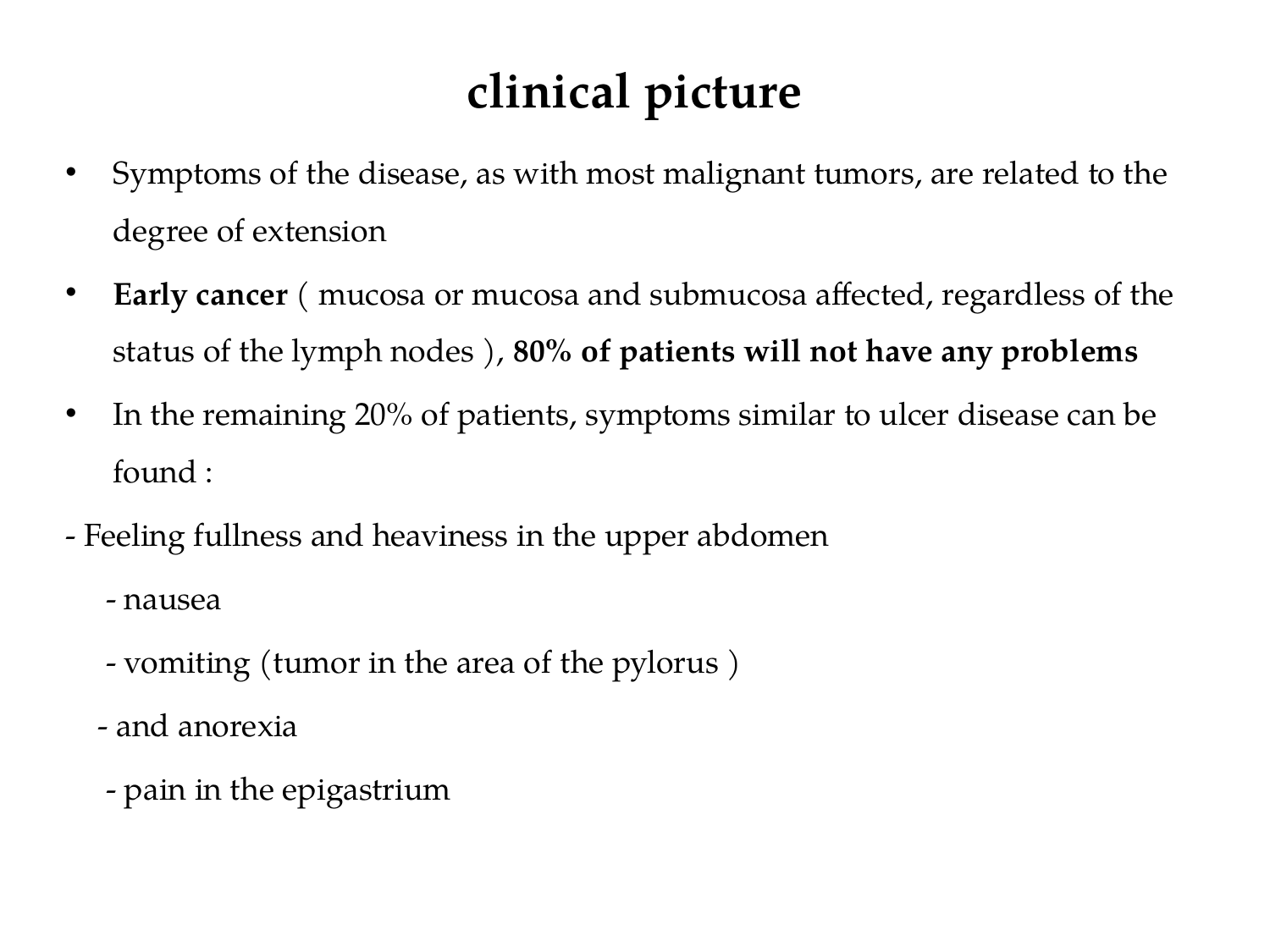

# clinical picture
Symptoms of the disease, as with most malignant tumors, are related to the degree of extension
Early cancer ( mucosa or mucosa and submucosa affected, regardless of the status of the lymph nodes ), 80% of patients will not have any problems
In the remaining 20% of patients, symptoms similar to ulcer disease can be found :
- Feeling fullness and heaviness in the upper abdomen
     - nausea
     - vomiting (tumor in the area of the pylorus )
    - and anorexia
     - pain in the epigastrium